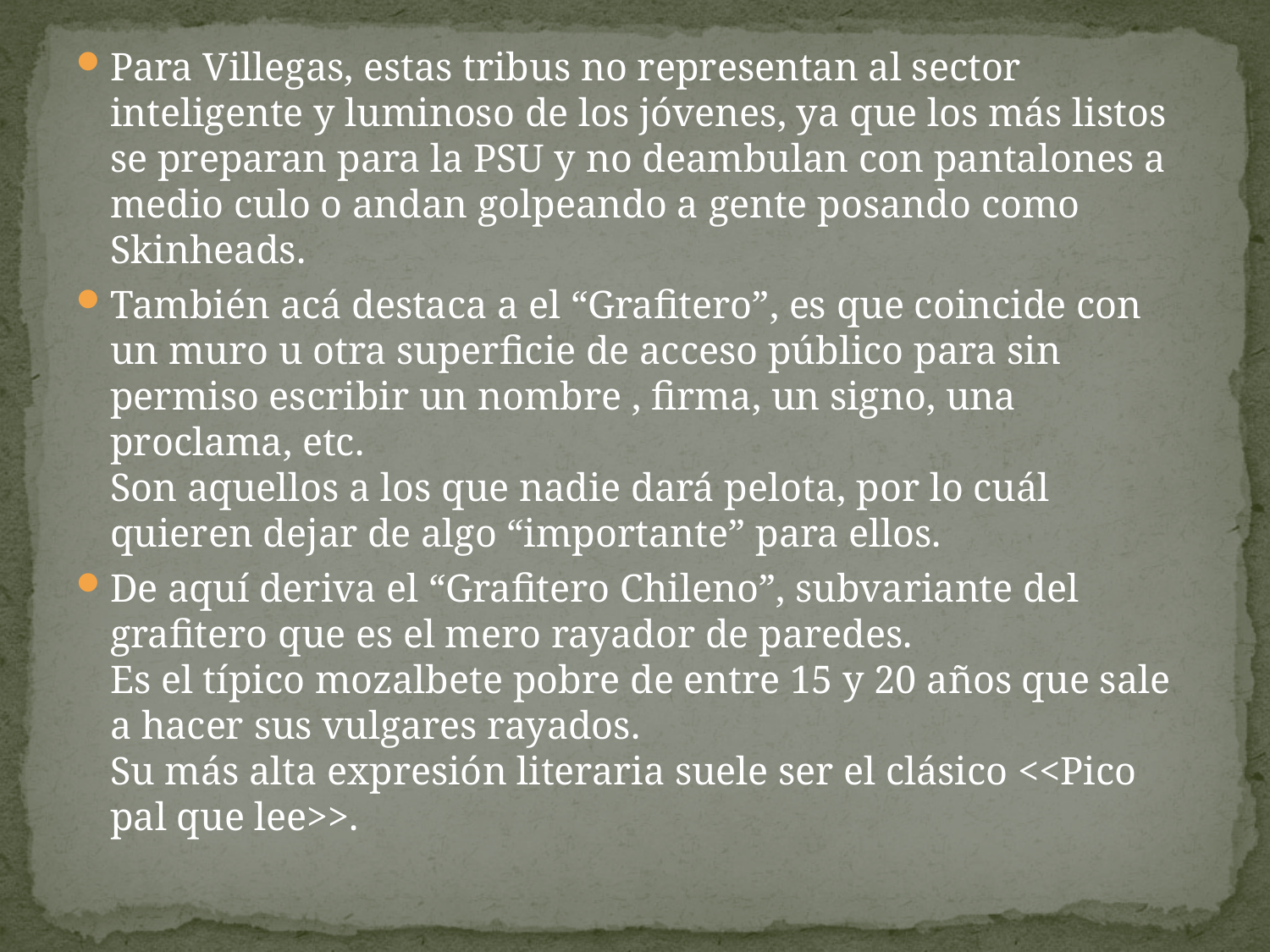

Para Villegas, estas tribus no representan al sector inteligente y luminoso de los jóvenes, ya que los más listos se preparan para la PSU y no deambulan con pantalones a medio culo o andan golpeando a gente posando como Skinheads.
También acá destaca a el “Grafitero”, es que coincide con un muro u otra superficie de acceso público para sin permiso escribir un nombre , firma, un signo, una proclama, etc.
Son aquellos a los que nadie dará pelota, por lo cuál quieren dejar de algo “importante” para ellos.
De aquí deriva el “Grafitero Chileno”, subvariante del grafitero que es el mero rayador de paredes.
Es el típico mozalbete pobre de entre 15 y 20 años que sale a hacer sus vulgares rayados.
Su más alta expresión literaria suele ser el clásico <<Pico pal que lee>>.